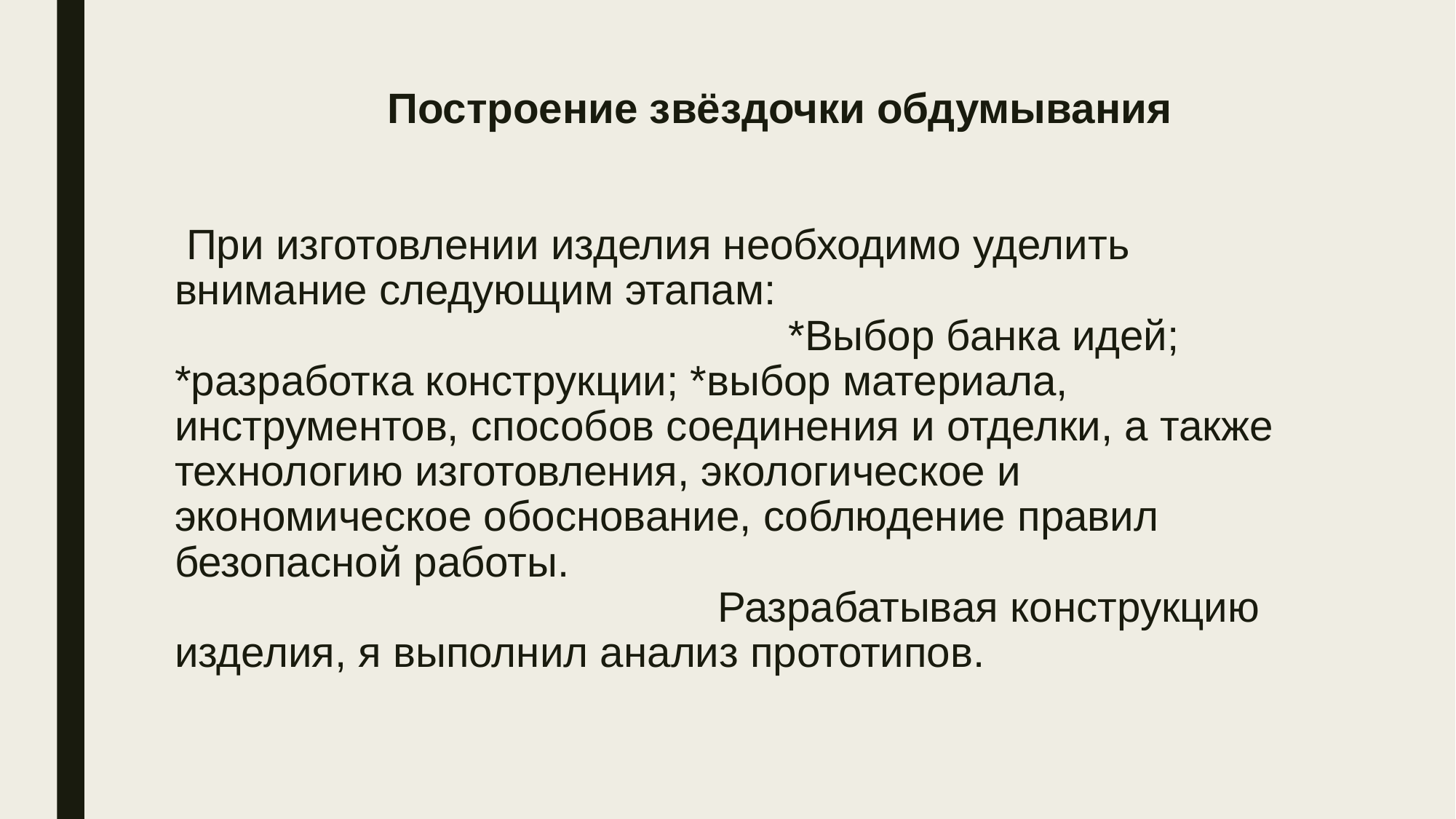

# Построение звёздочки обдумывания     При изготовлении изделия необходимо уделить внимание следующим этапам:                                                                                                 *Выбор банка идей; *разработка конструкции; *выбор материала, инструментов, способов соединения и отделки, а также технологию изготовления, экологическое и экономическое обоснование, соблюдение правил безопасной работы.                                                                                                            Разрабатывая конструкцию изделия, я выполнил анализ прототипов.